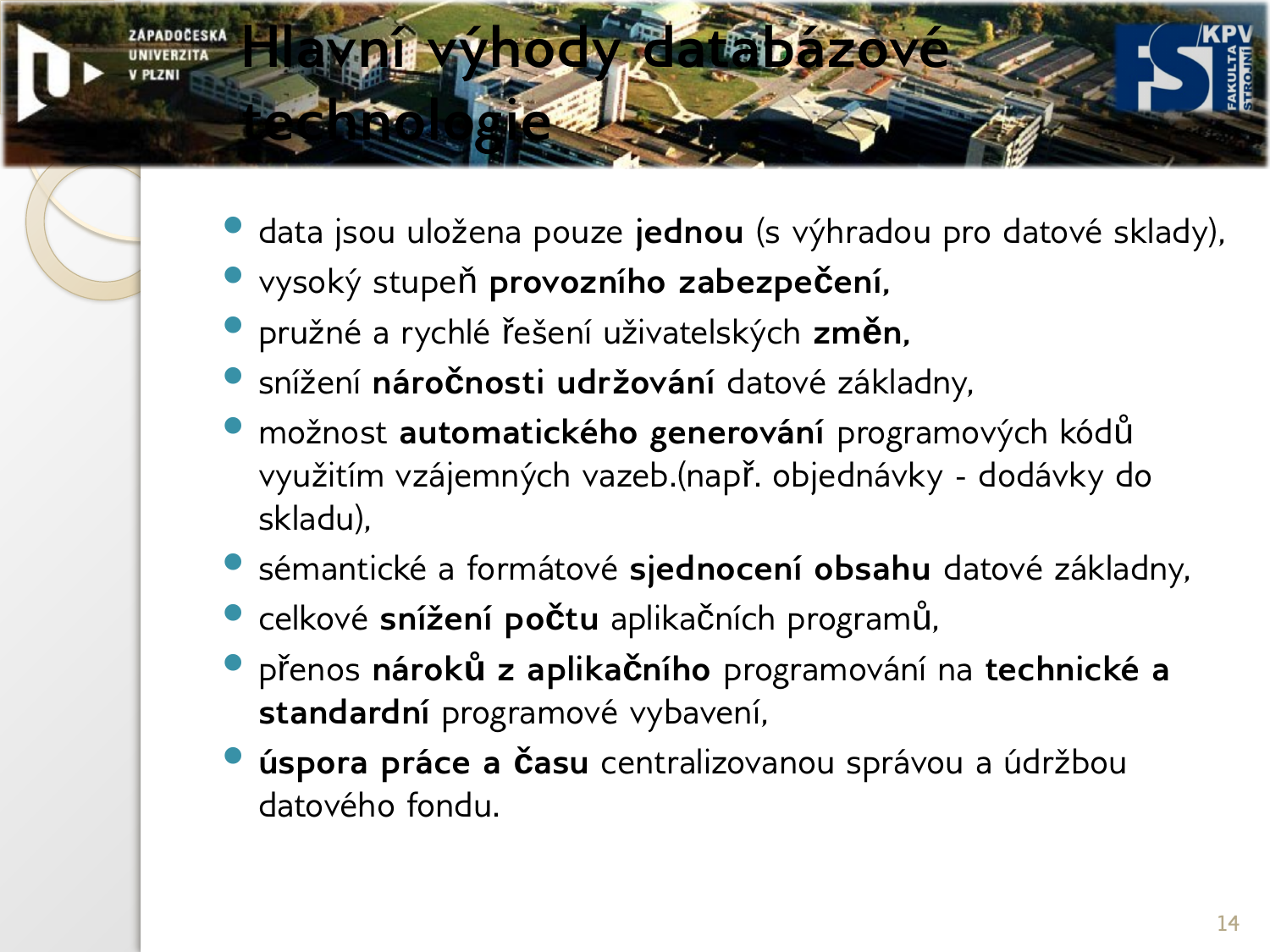

# Hlavní výhody databázové technologie
data jsou uložena pouze jednou (s výhradou pro datové sklady),
vysoký stupeň provozního zabezpečení,
pružné a rychlé řešení uživatelských změn,
snížení náročnosti udržování datové základny,
možnost automatického generování programových kódů využitím vzájemných vazeb.(např. objednávky - dodávky do skladu),
sémantické a formátové sjednocení obsahu datové základny,
celkové snížení počtu aplikačních programů,
přenos nároků z aplikačního programování na technické a standardní programové vybavení,
úspora práce a času centralizovanou správou a údržbou datového fondu.
14